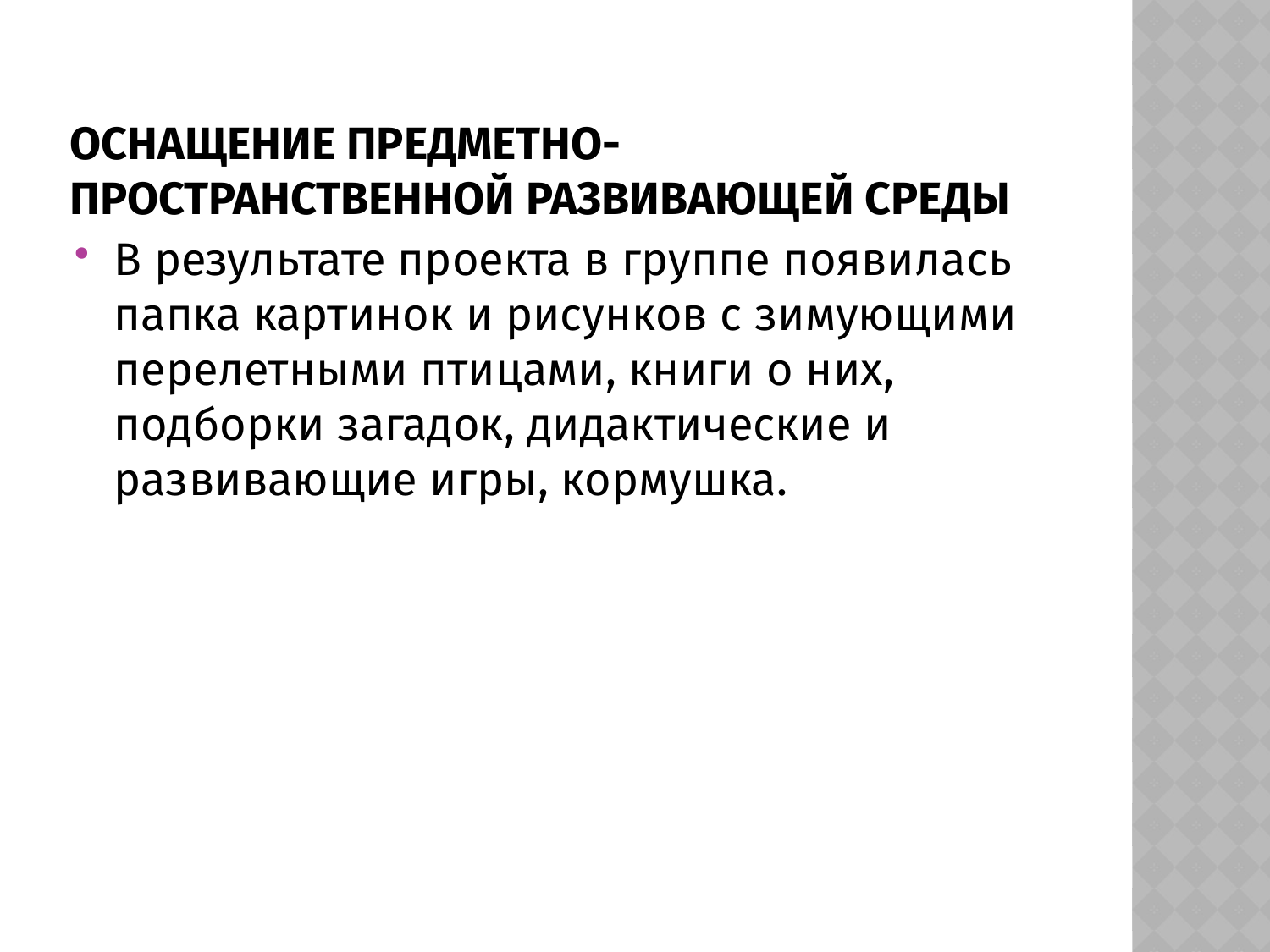

# Оснащение предметно-пространственной развивающей среды
В результате проекта в группе появилась папка картинок и рисунков с зимующими перелетными птицами, книги о них, подборки загадок, дидактические и развивающие игры, кормушка.